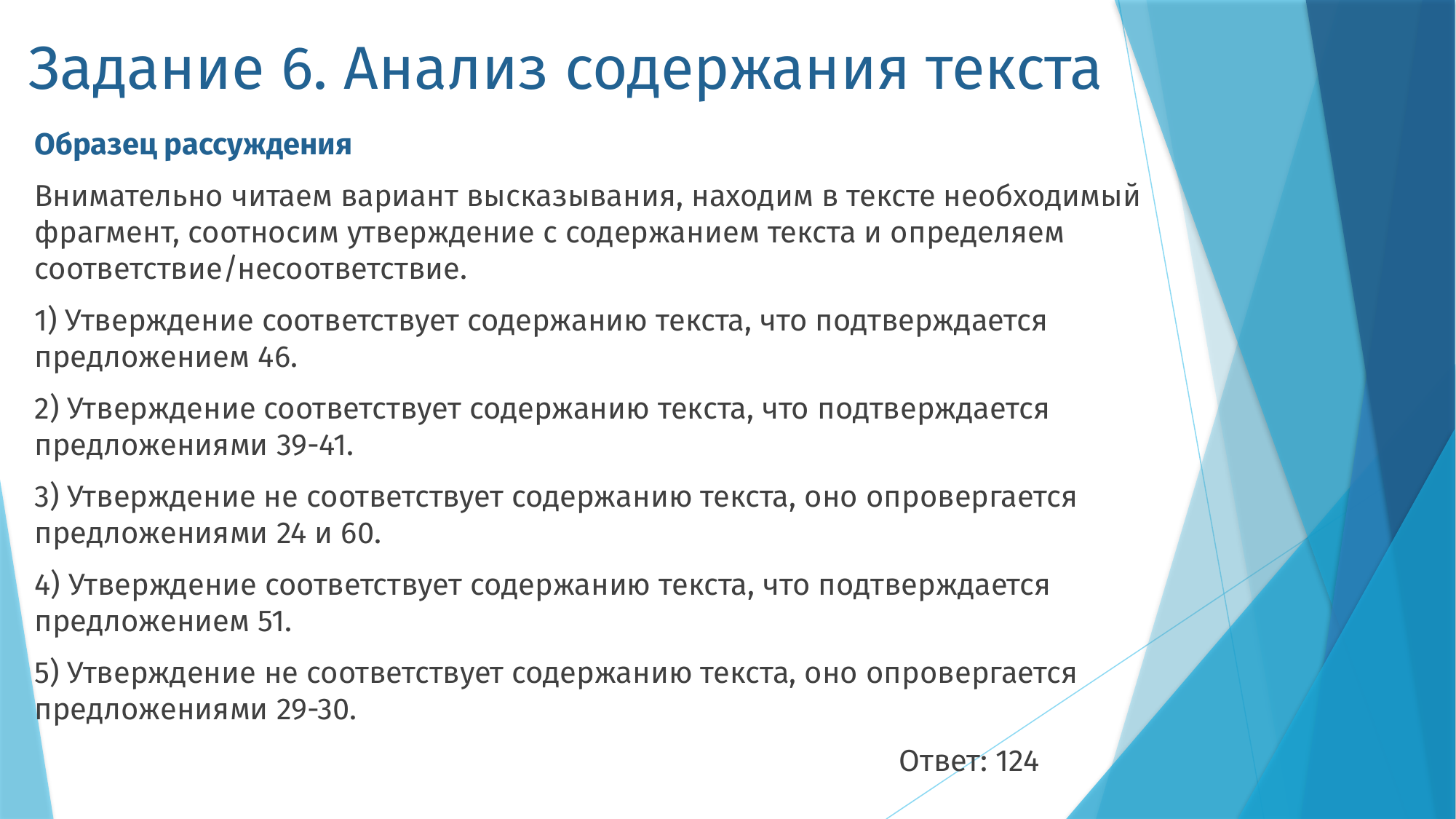

Задание 6. Анализ содержания текста
Образец рассуждения
Внимательно читаем вариант высказывания, находим в тексте необходимый фрагмент, соотносим утверждение с содержанием текста и определяем соответствие/несоответствие.
1) Утверждение соответствует содержанию текста, что подтверждается предложением 46.
2) Утверждение соответствует содержанию текста, что подтверждается предложениями 39-41.
3) Утверждение не соответствует содержанию текста, оно опровергается предложениями 24 и 60.
4) Утверждение соответствует содержанию текста, что подтверждается предложением 51.
5) Утверждение не соответствует содержанию текста, оно опровергается предложениями 29-30.
                                                                                                            Ответ: 124